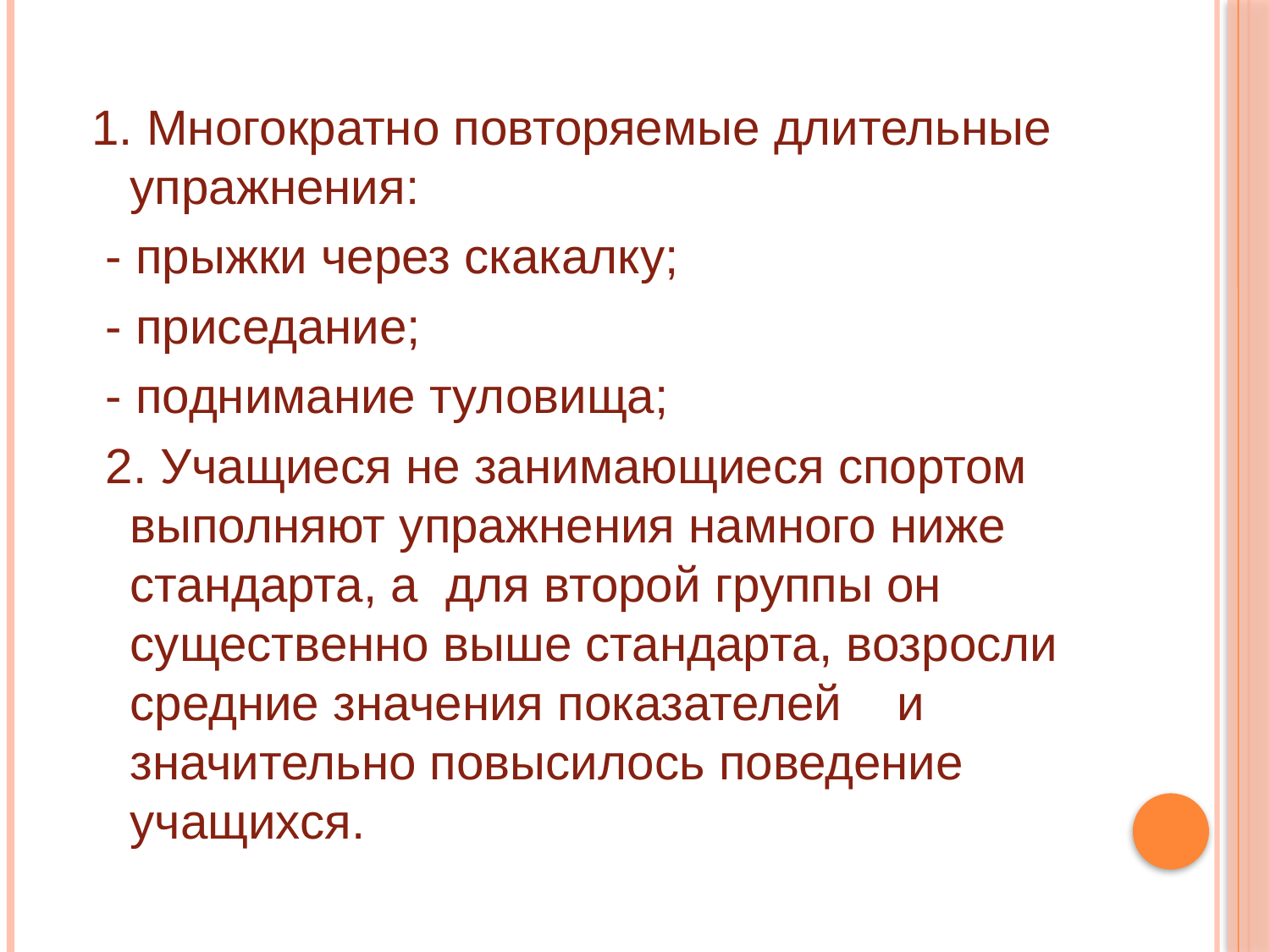

1. Многократно повторяемые длительные упражнения:
 - прыжки через скакалку;
 - приседание;
 - поднимание туловища;
 2. Учащиеся не занимающиеся спортом выполняют упражнения намного ниже стандарта, а  для второй группы он существенно выше стандарта, возросли средние значения показателей    и значительно повысилось поведение учащихся.